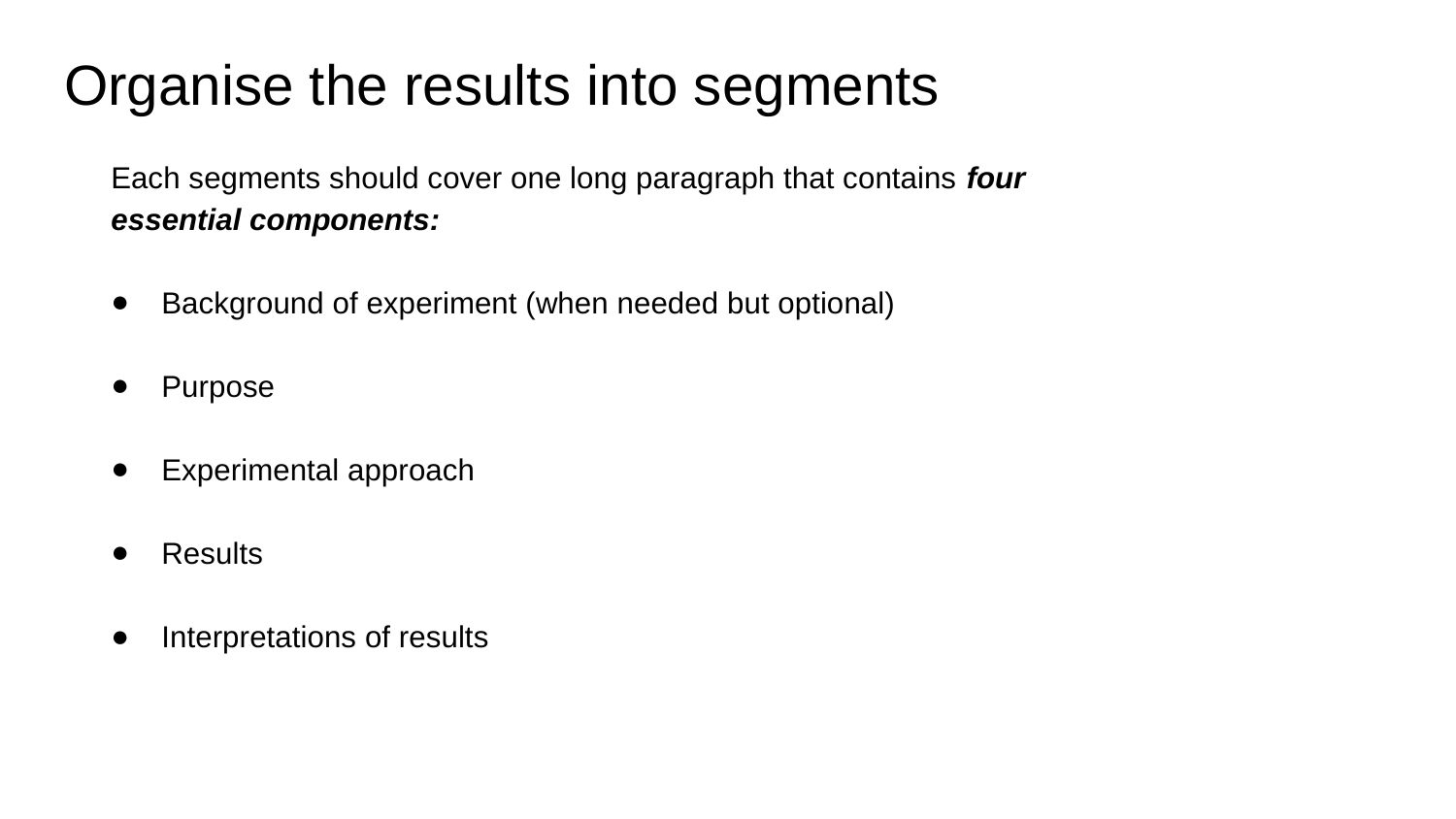

# Organise the results into segments
Each segments should cover one long paragraph that contains four essential components:

Background of experiment (when needed but optional)

Purpose

Experimental approach

Results

Interpretations of results